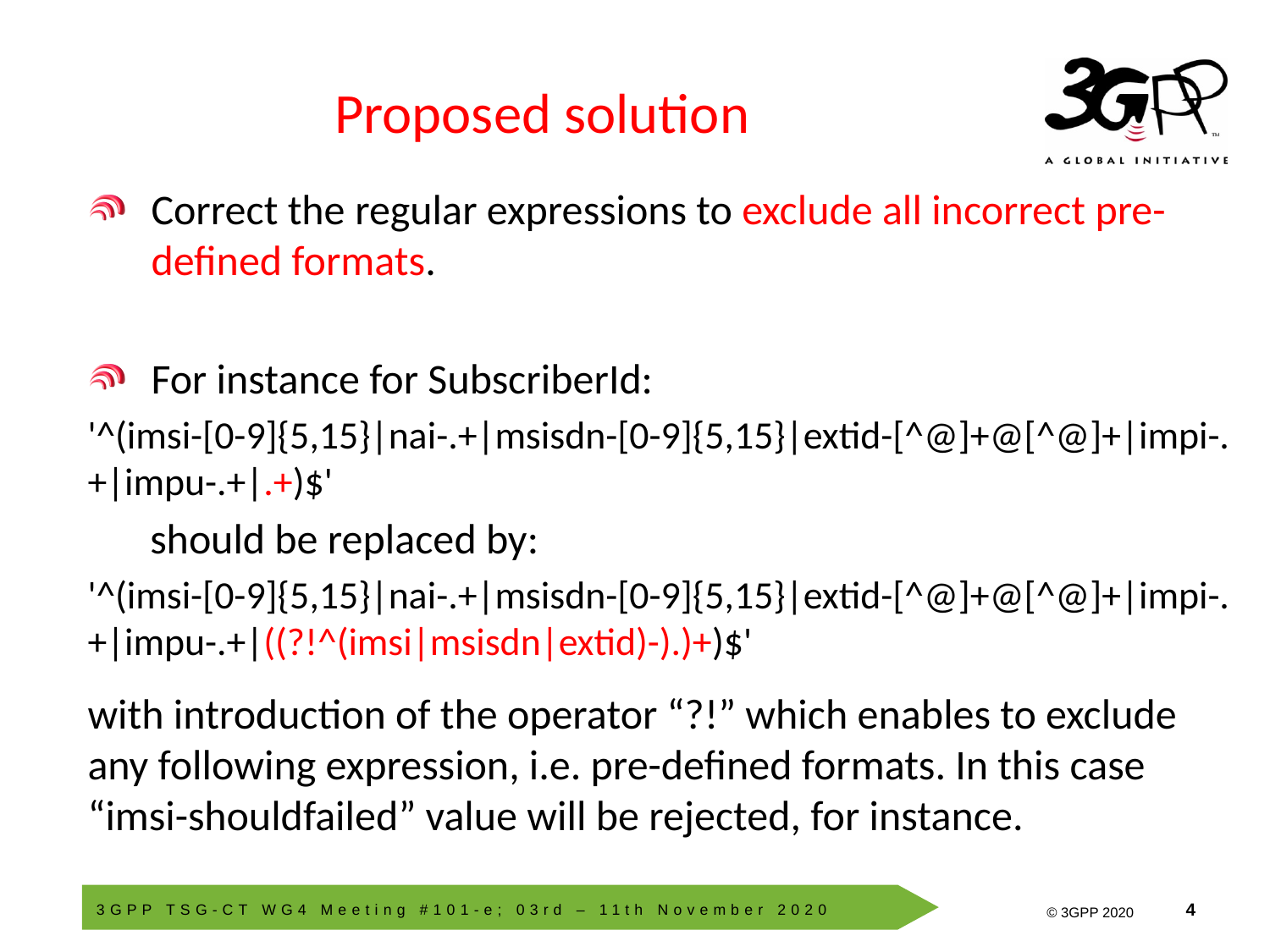

# Proposed solution
Correct the regular expressions to exclude all incorrect pre-defined formats.

For instance for SubscriberId:
'^(imsi-[0-9]{5,15}|nai-.+|msisdn-[0-9]{5,15}|extid-[^@]+@[^@]+|impi-.+|impu-.+|.+)$'
should be replaced by:
'^(imsi-[0-9]{5,15}|nai-.+|msisdn-[0-9]{5,15}|extid-[^@]+@[^@]+|impi-.+|impu-.+|((?!^(imsi|msisdn|extid)-).)+)$'

with introduction of the operator “?!” which enables to exclude any following expression, i.e. pre-defined formats. In this case “imsi-shouldfailed” value will be rejected, for instance.